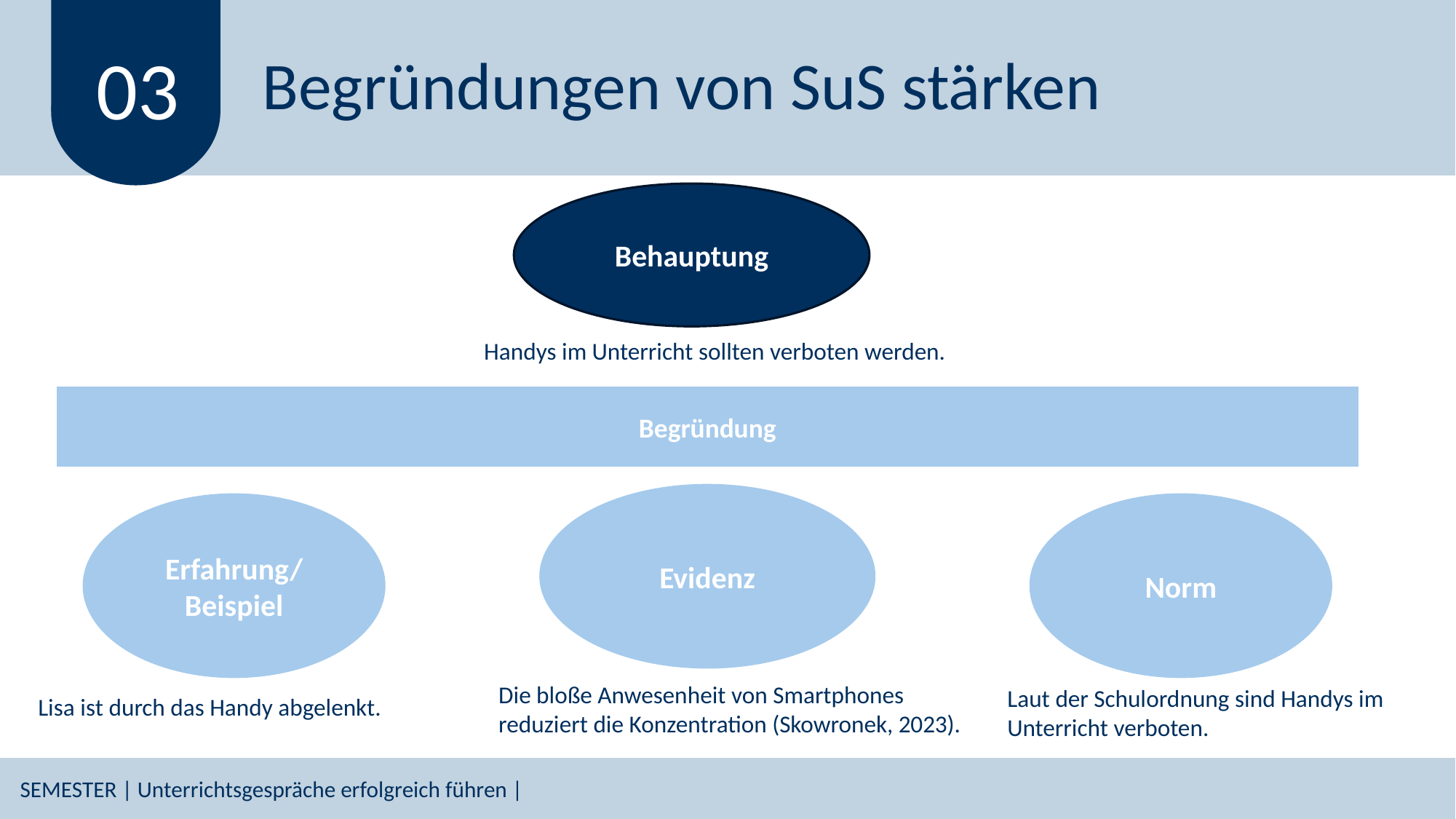

# Begründungen von SuS stärken
03
Behauptung
Handys im Unterricht sollten verboten werden.
Begründung
Evidenz
Erfahrung/
Beispiel
Norm
Die bloße Anwesenheit von Smartphones reduziert die Konzentration (Skowronek, 2023).
Laut der Schulordnung sind Handys im Unterricht verboten.
Lisa ist durch das Handy abgelenkt.
SEMESTER | Unterrichtsgespräche erfolgreich führen |